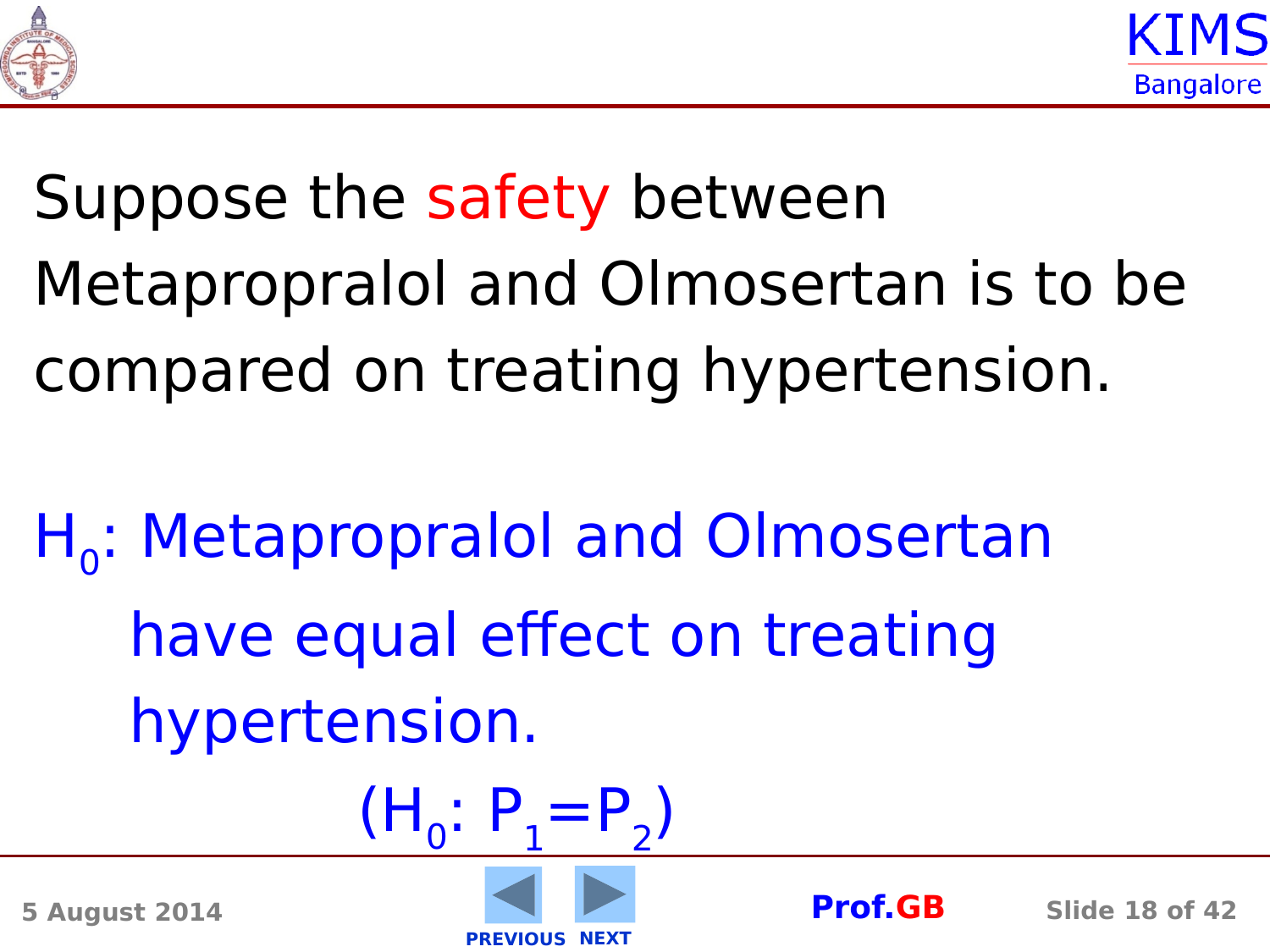

Suppose the safety between Metapropralol and Olmosertan is to be compared on treating hypertension.
H0: Metapropralol and Olmosertan
     have equal effect on treating
     hypertension.
                 (H0: P1=P2)
5 August 2014